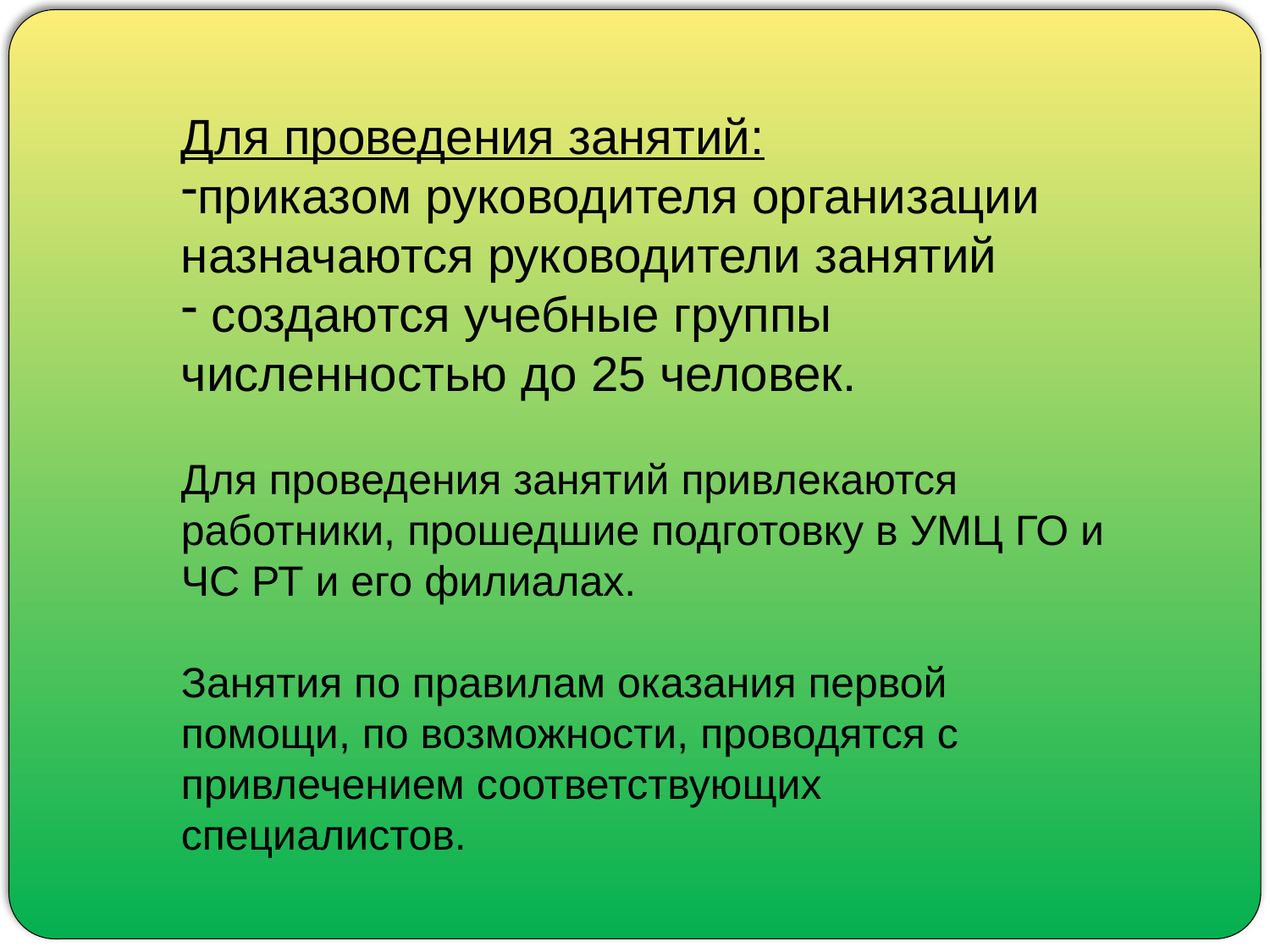

Для проведения занятий:
приказом руководителя организации назначаются руководители занятий
 создаются учебные группы численностью до 25 человек.

Для проведения занятий привлекаются работники, прошедшие подготовку в УМЦ ГО и ЧС РТ и его филиалах.

Занятия по правилам оказания первой помощи, по возможности, проводятся с привлечением соответствующих специалистов.